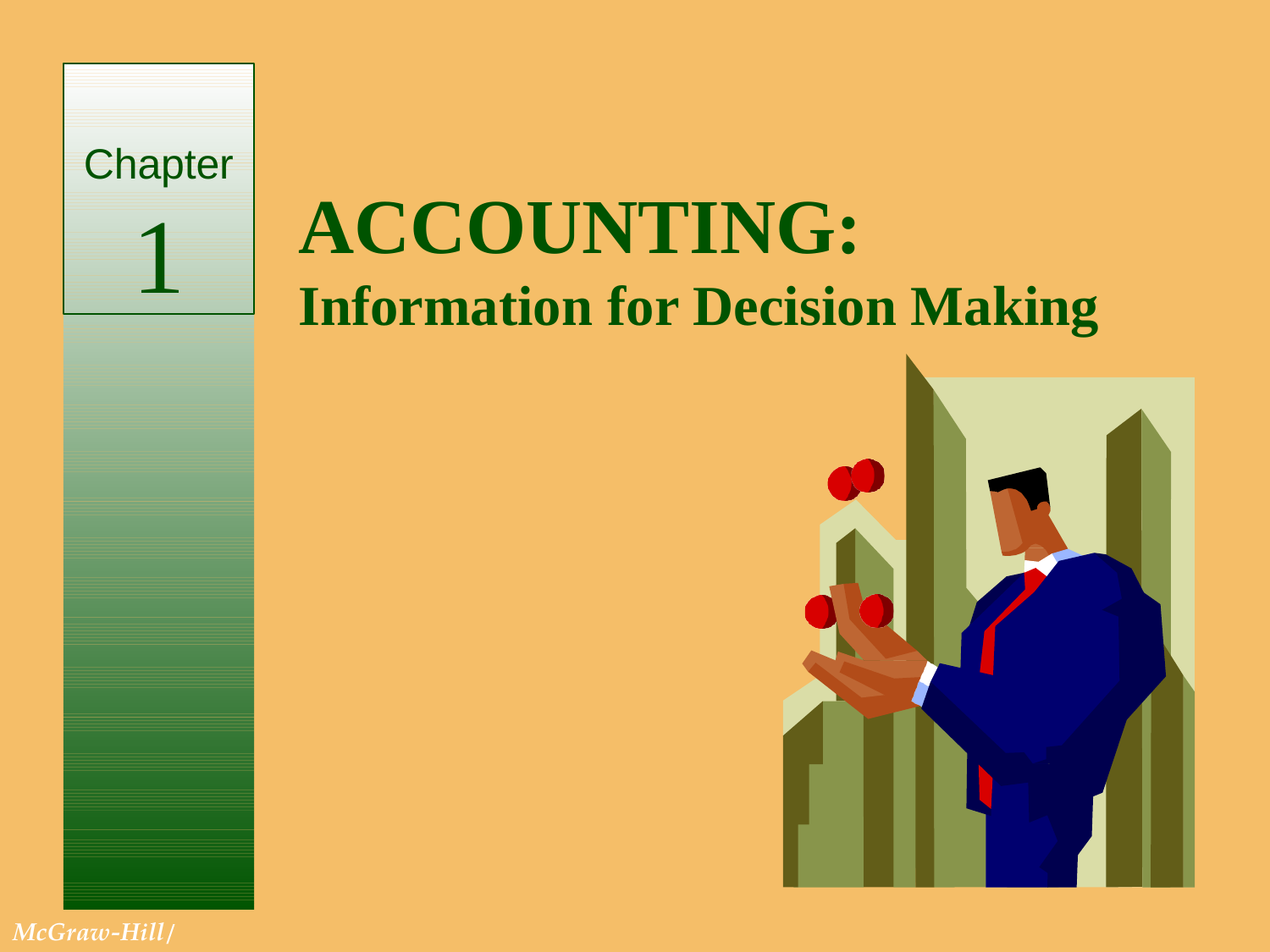

Chapter
1
# ACCOUNTING:
Information for Decision Making

McGraw-Hill/Irwin